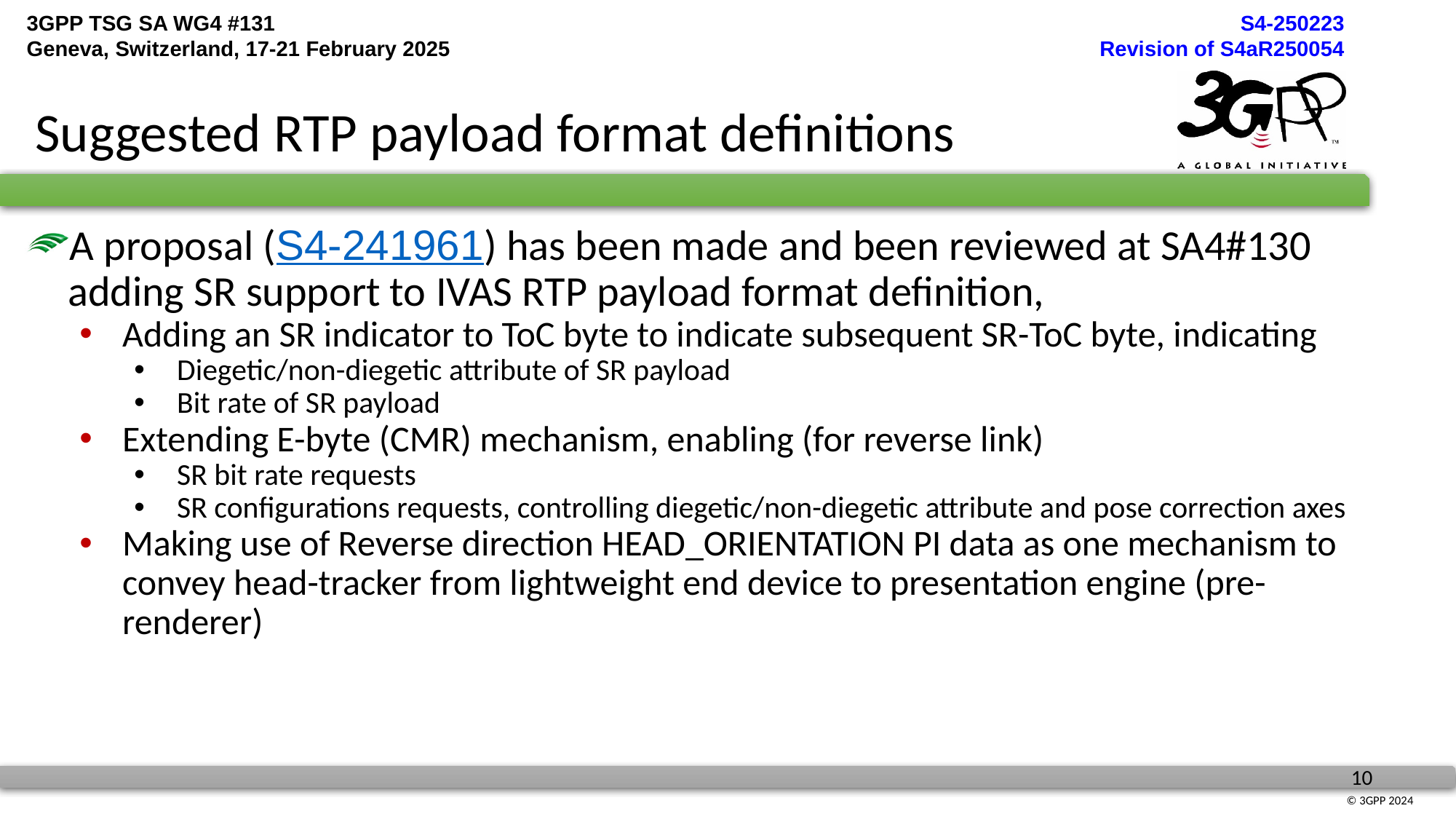

# Suggested RTP payload format definitions
A proposal (S4-241961) has been made and been reviewed at SA4#130 adding SR support to IVAS RTP payload format definition,
Adding an SR indicator to ToC byte to indicate subsequent SR-ToC byte, indicating
Diegetic/non-diegetic attribute of SR payload
Bit rate of SR payload
Extending E-byte (CMR) mechanism, enabling (for reverse link)
SR bit rate requests
SR configurations requests, controlling diegetic/non-diegetic attribute and pose correction axes
Making use of Reverse direction HEAD_ORIENTATION PI data as one mechanism to convey head-tracker from lightweight end device to presentation engine (pre-renderer)